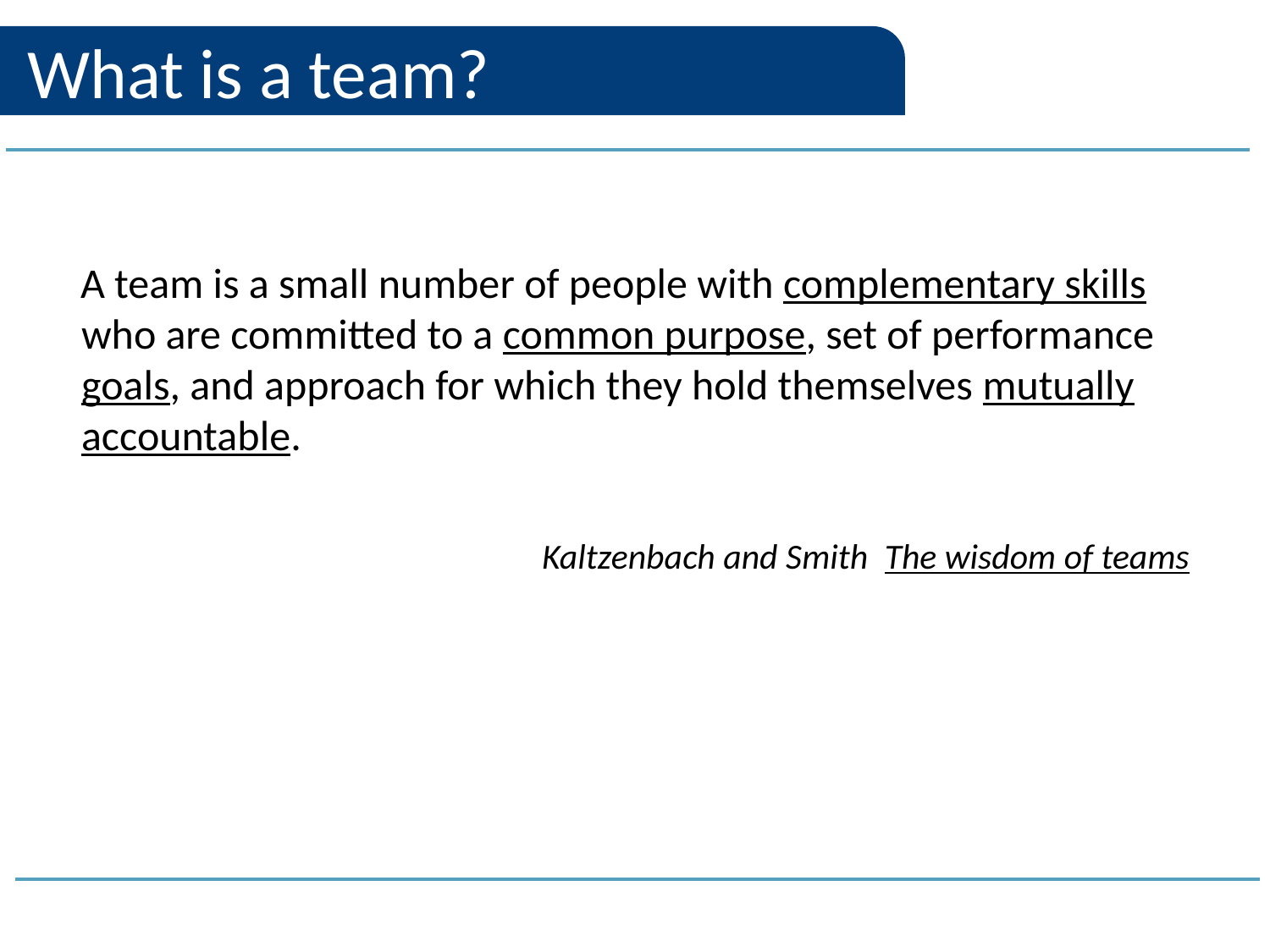

# What is a team?
A team is a small number of people with complementary skills who are committed to a common purpose, set of performance goals, and approach for which they hold themselves mutually accountable.

     Kaltzenbach and Smith  The wisdom of teams